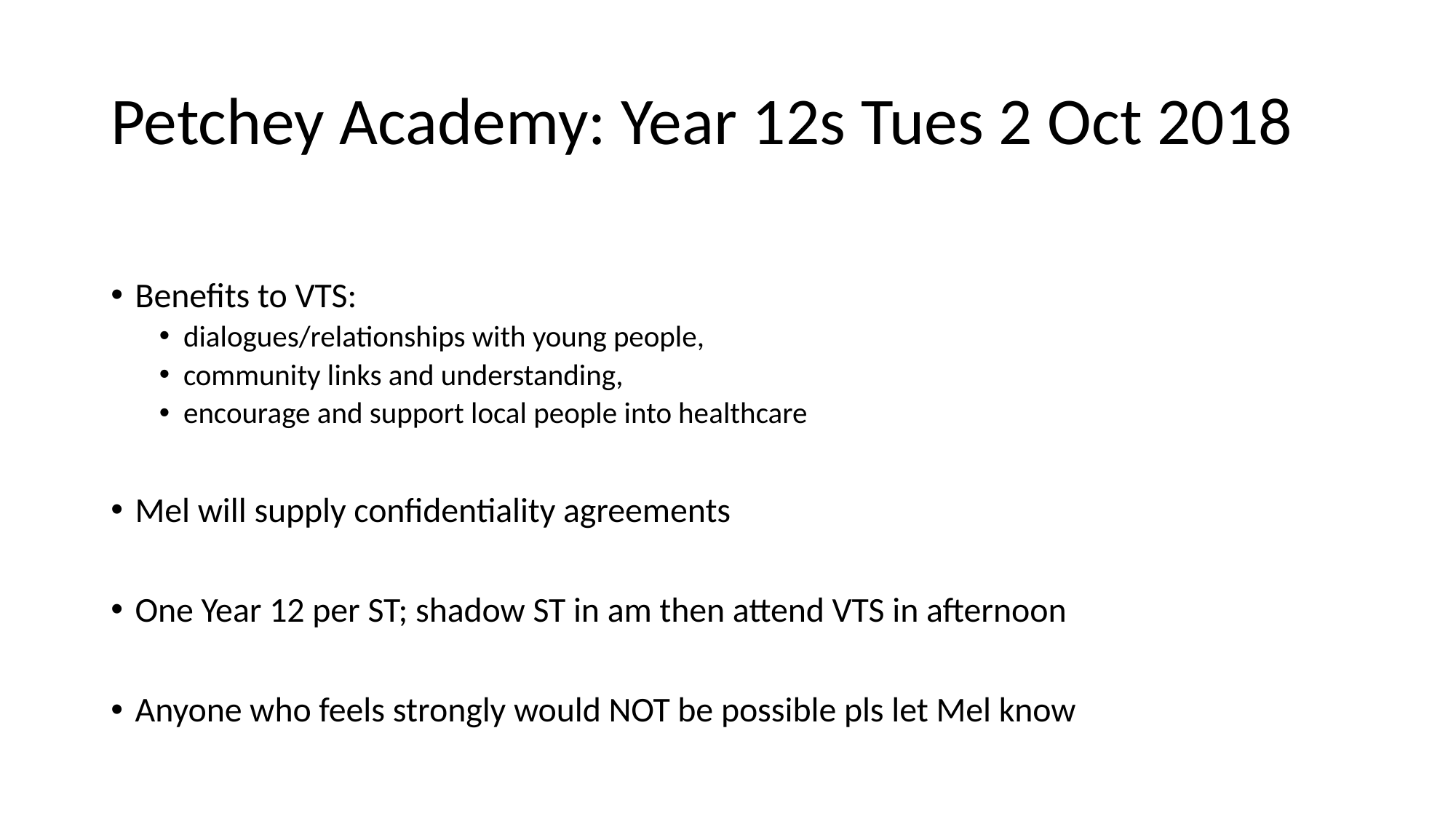

# Petchey Academy: Year 12s Tues 2 Oct 2018

Benefits to VTS:
dialogues/relationships with young people,
community links and understanding,
encourage and support local people into healthcare

Mel will supply confidentiality agreements

One Year 12 per ST; shadow ST in am then attend VTS in afternoon

Anyone who feels strongly would NOT be possible pls let Mel know